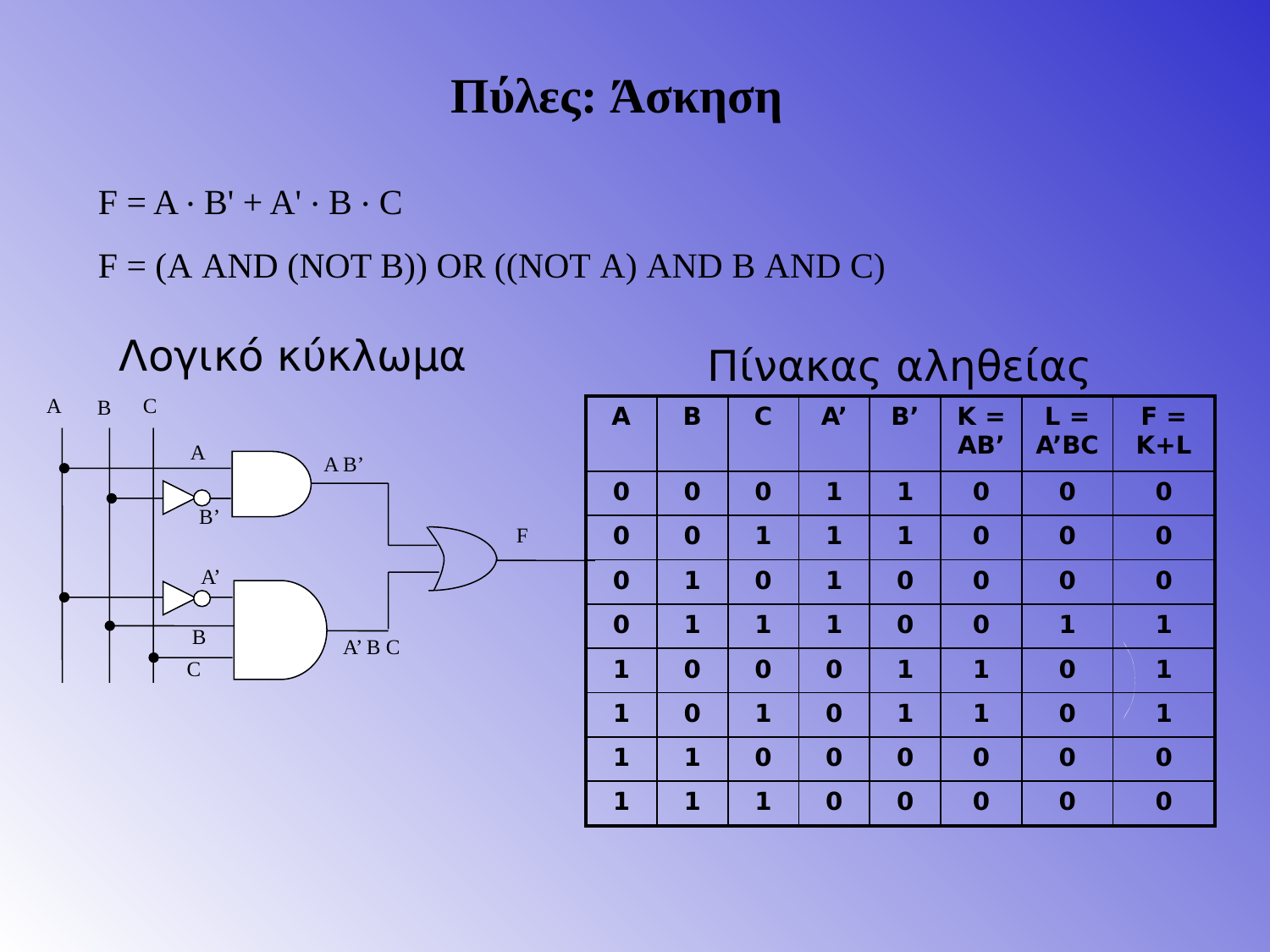

# Πύλες: Άσκηση
F = A . B' + A' . B . C
F = (A AND (NOT B)) OR ((NOT A) AND B AND C)
Λογικό κύκλωμα
Πίνακας αληθείας
Α
C
Β

Α
Α B’

B’

F

Α’

B

Α’ B C

C

| A | B | C | A’ | B’ | K = AB’ | L = A’BC | F = K+L |
| --- | --- | --- | --- | --- | --- | --- | --- |
| 0 | 0 | 0 | 1 | 1 | 0 | 0 | 0 |
| 0 | 0 | 1 | 1 | 1 | 0 | 0 | 0 |
| 0 | 1 | 0 | 1 | 0 | 0 | 0 | 0 |
| 0 | 1 | 1 | 1 | 0 | 0 | 1 | 1 |
| 1 | 0 | 0 | 0 | 1 | 1 | 0 | 1 |
| 1 | 0 | 1 | 0 | 1 | 1 | 0 | 1 |
| 1 | 1 | 0 | 0 | 0 | 0 | 0 | 0 |
| 1 | 1 | 1 | 0 | 0 | 0 | 0 | 0 |